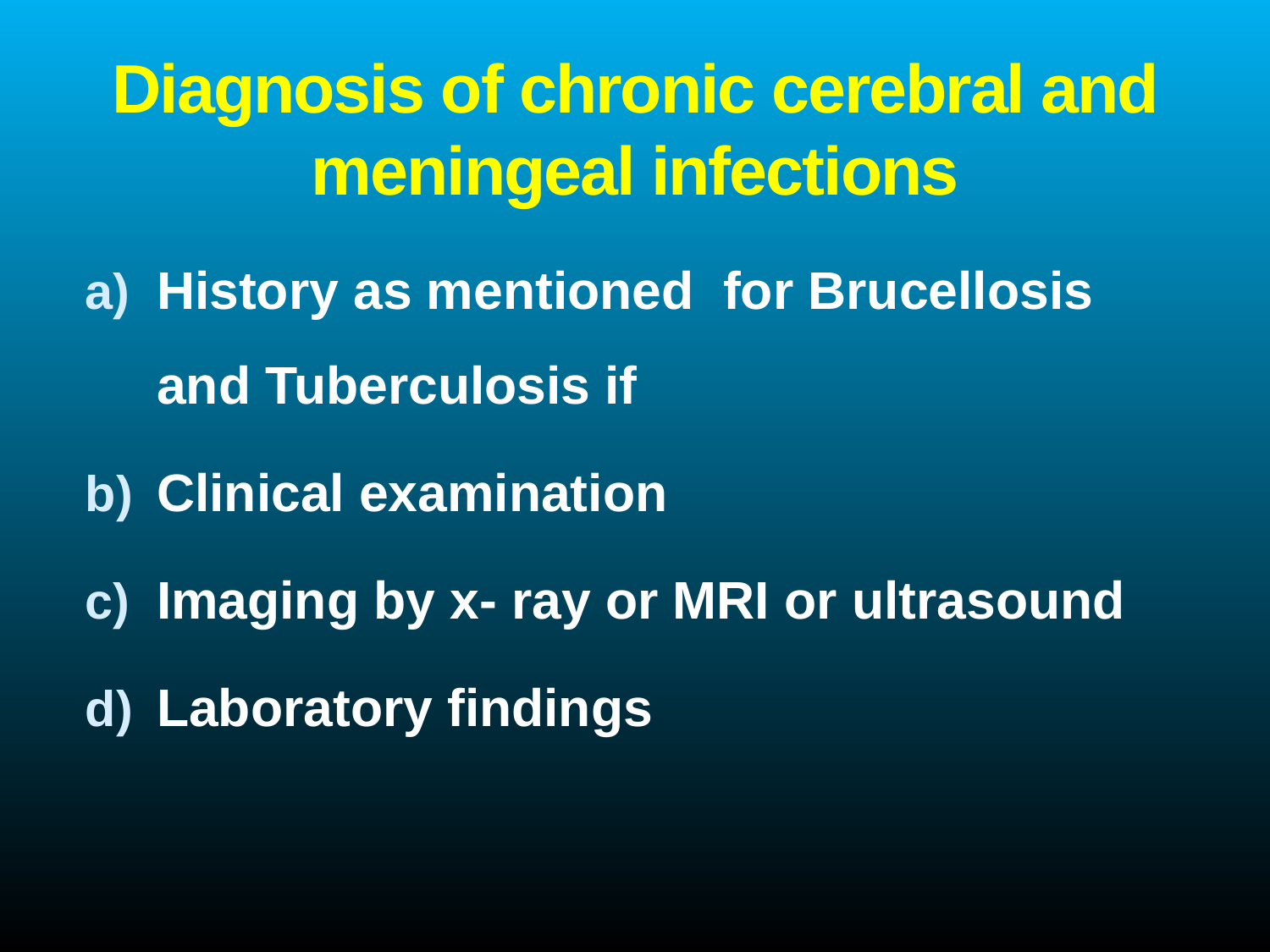

# Diagnosis of chronic cerebral and meningeal infections
History as mentioned  for Brucellosis and Tuberculosis if
Clinical examination
Imaging by x- ray or MRI or ultrasound
Laboratory findings